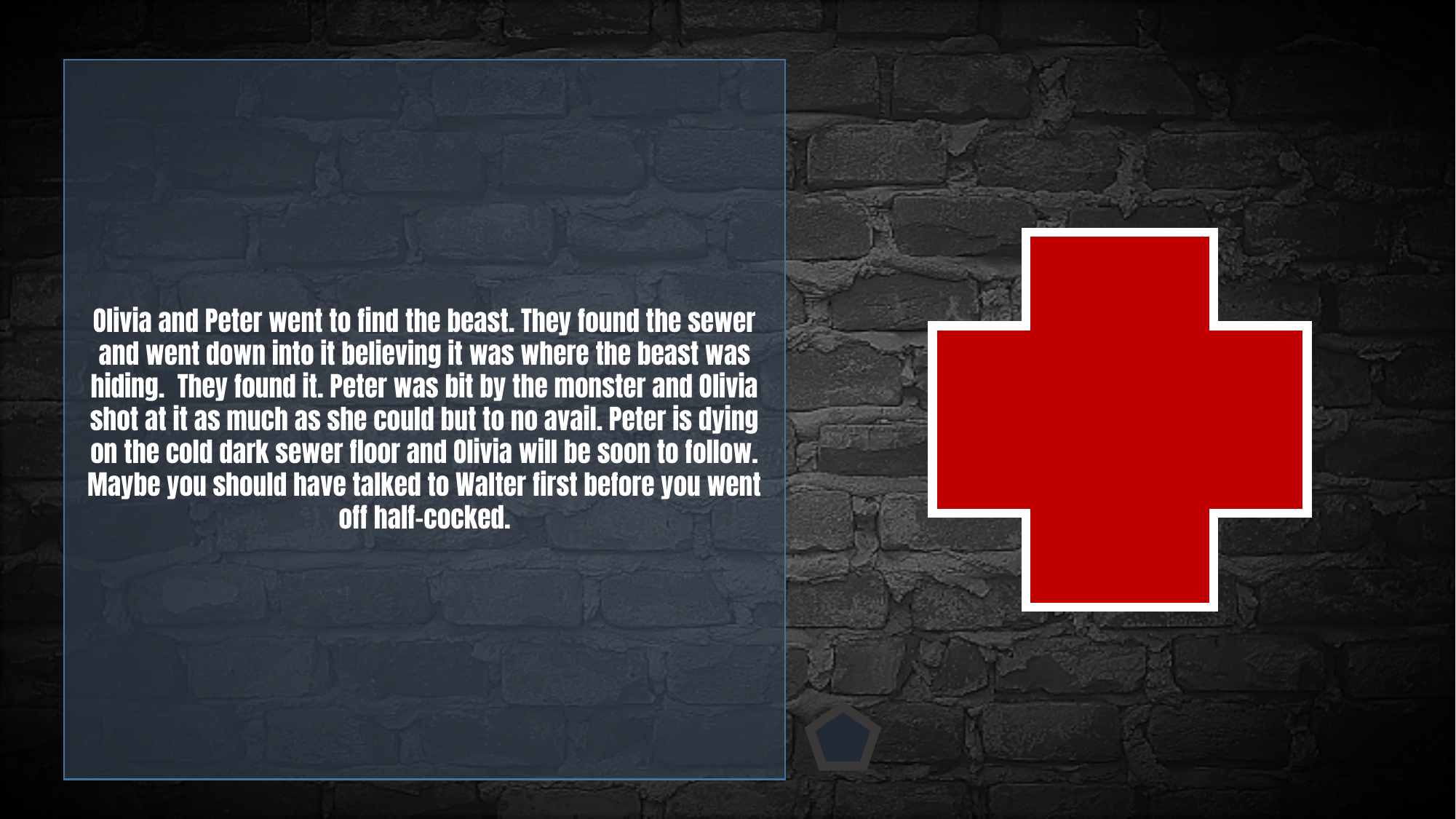

Olivia and Peter went to find the beast. They found the sewer and went down into it believing it was where the beast was hiding.  They found it. Peter was bit by the monster and Olivia shot at it as much as she could but to no avail. Peter is dying on the cold dark sewer floor and Olivia will be soon to follow. Maybe you should have talked to Walter first before you went off half-cocked.